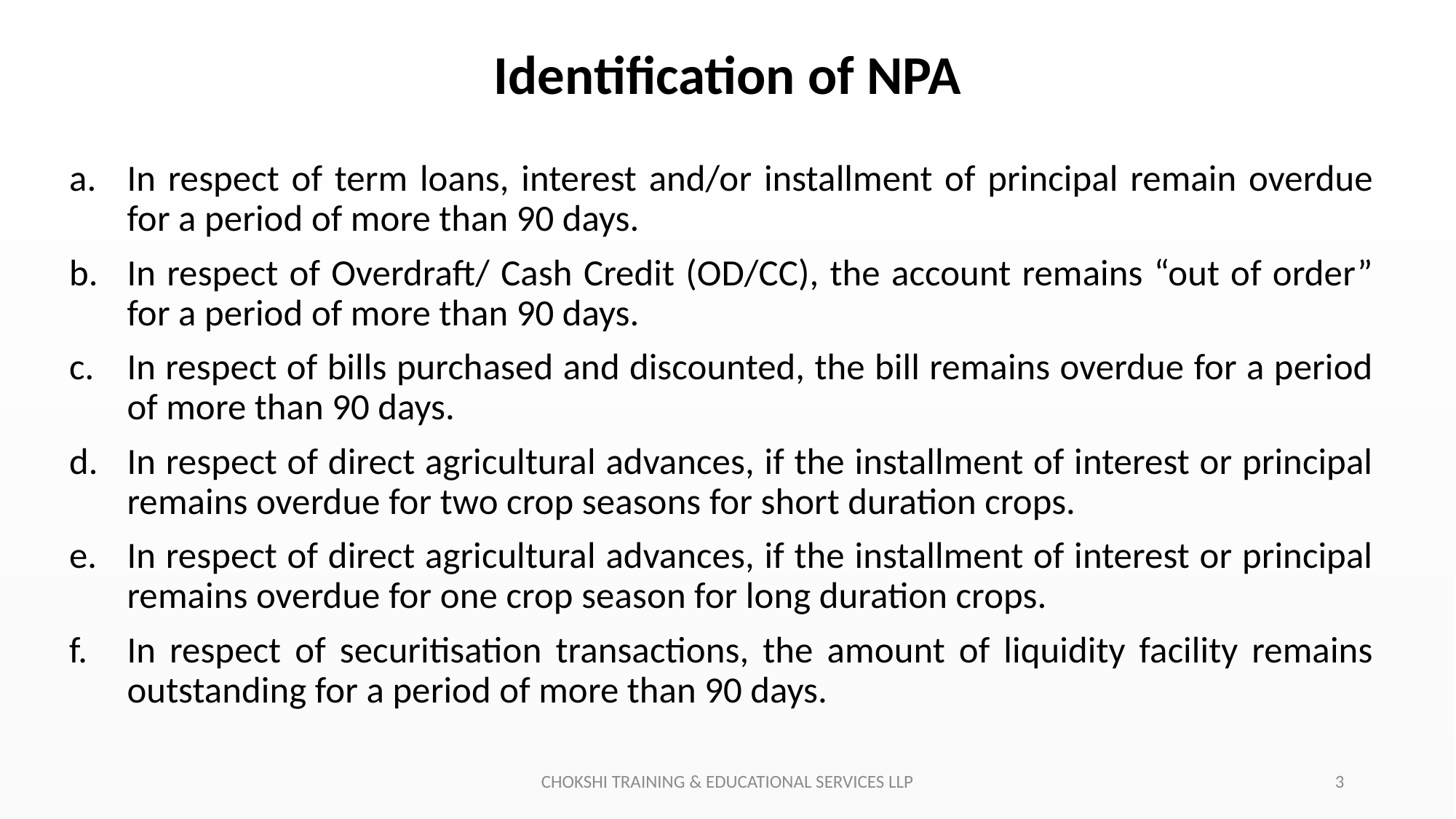

# Identification of NPA
In respect of term loans, interest and/or installment of principal remain overdue for a period of more than 90 days.
In respect of Overdraft/ Cash Credit (OD/CC), the account remains “out of order” for a period of more than 90 days.
In respect of bills purchased and discounted, the bill remains overdue for a period of more than 90 days.
In respect of direct agricultural advances, if the installment of interest or principal remains overdue for two crop seasons for short duration crops.
In respect of direct agricultural advances, if the installment of interest or principal remains overdue for one crop season for long duration crops.
In respect of securitisation transactions, the amount of liquidity facility remains outstanding for a period of more than 90 days.

CHOKSHI TRAINING & EDUCATIONAL SERVICES LLP
3